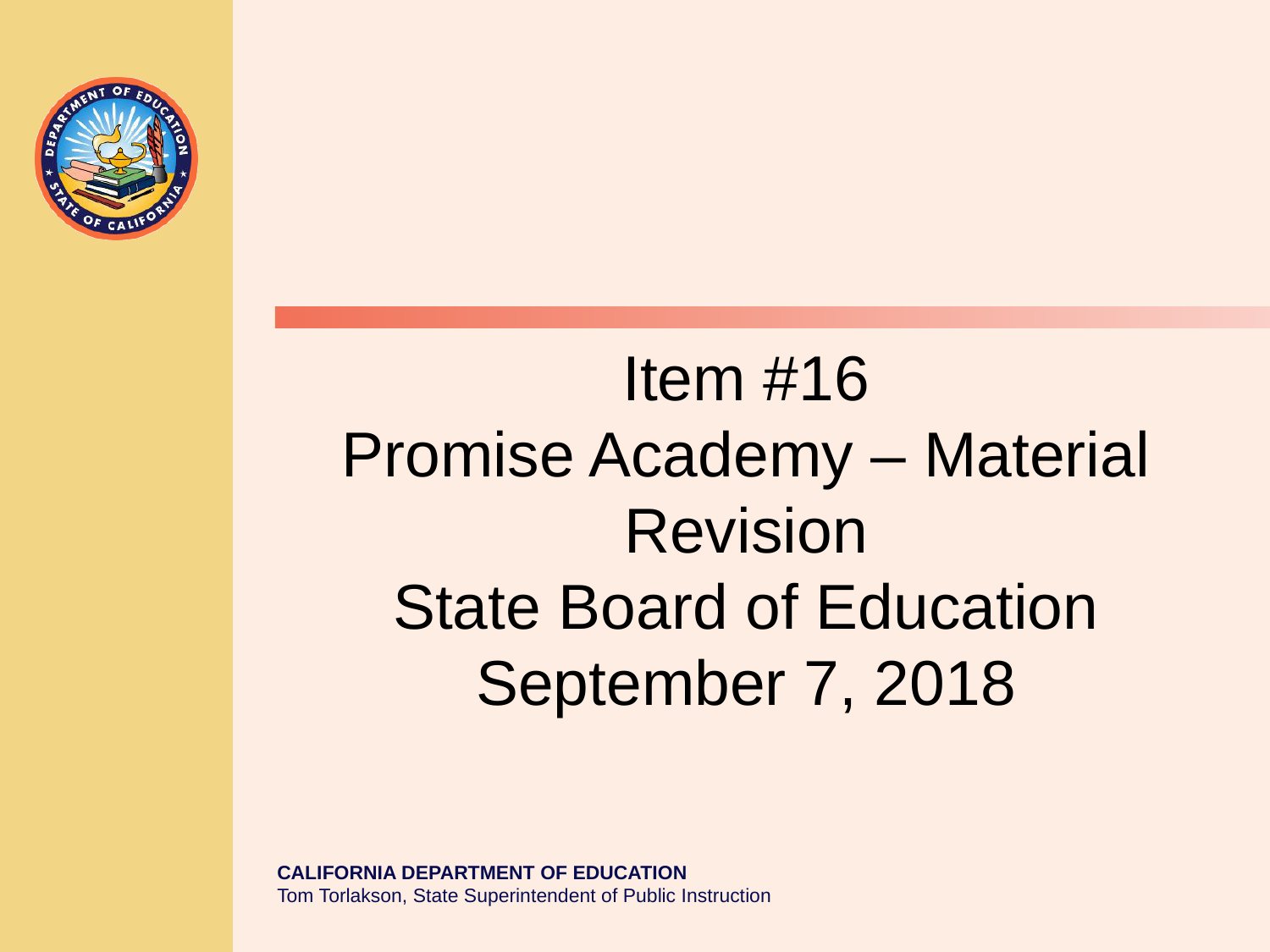

# Item #16 Promise Academy – Material Revision State Board of Education September 7, 2018